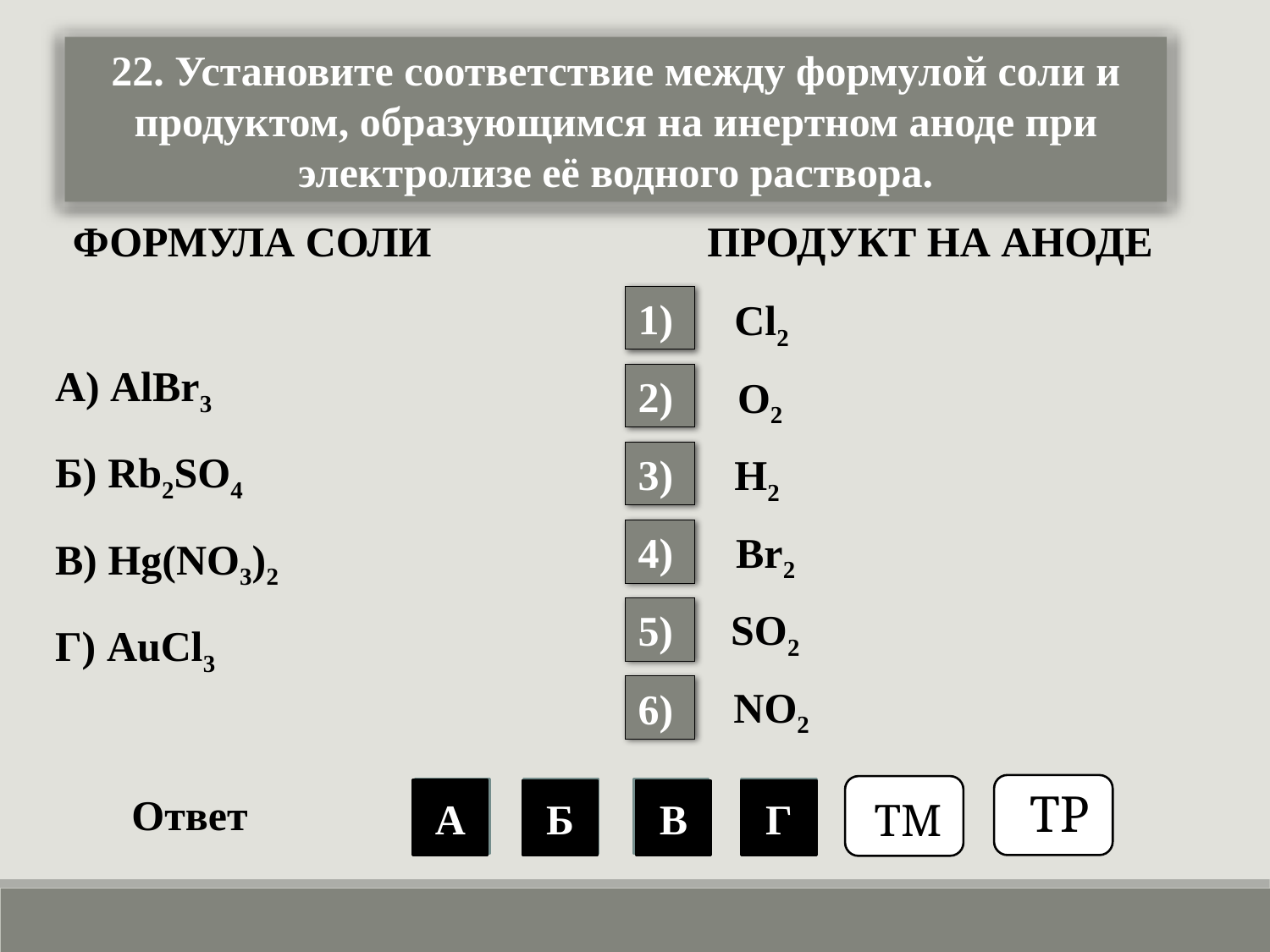

22. Установите соответствие между формулой соли и продуктом, образующимся на инертном аноде при электролизе её водного раствора.
  ФОРМУЛА СОЛИ	                          ПРОДУКТ НА АНОДЕ
1)
Cl2
А) AlBr3
Б) Rb2SO4
В) Hg(NO3)2
Г) AuCl3
2)
O2
3)
H2
Br2
4)
SO2
5)
NO2
6)
ТР
ТМ
4
2
2
1
А
Б
В
Г
   Ответ